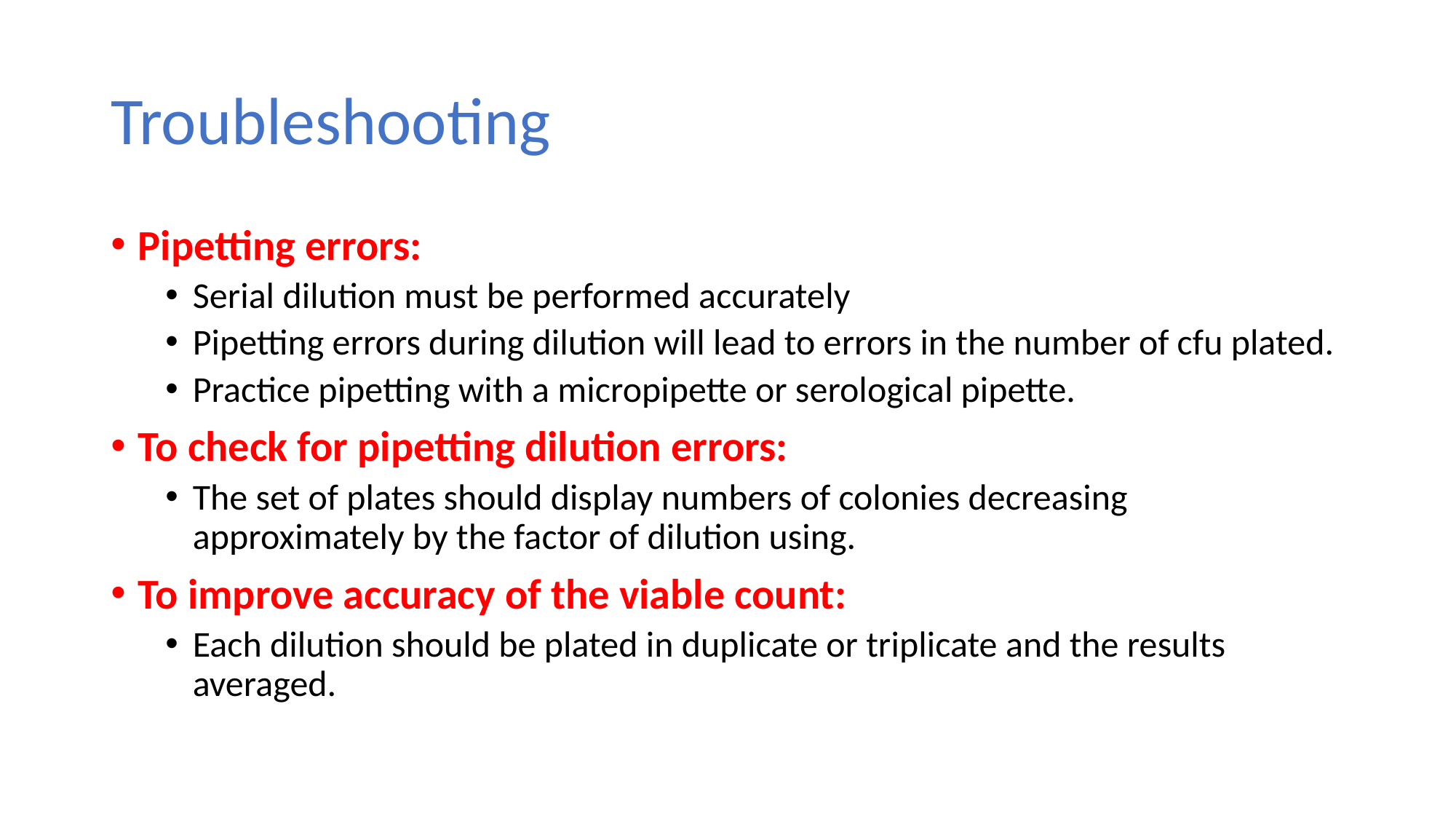

# Troubleshooting
Pipetting errors:
Serial dilution must be performed accurately
Pipetting errors during dilution will lead to errors in the number of cfu plated.
Practice pipetting with a micropipette or serological pipette.
To check for pipetting dilution errors:
The set of plates should display numbers of colonies decreasing approximately by the factor of dilution using.
To improve accuracy of the viable count:
Each dilution should be plated in duplicate or triplicate and the results averaged.